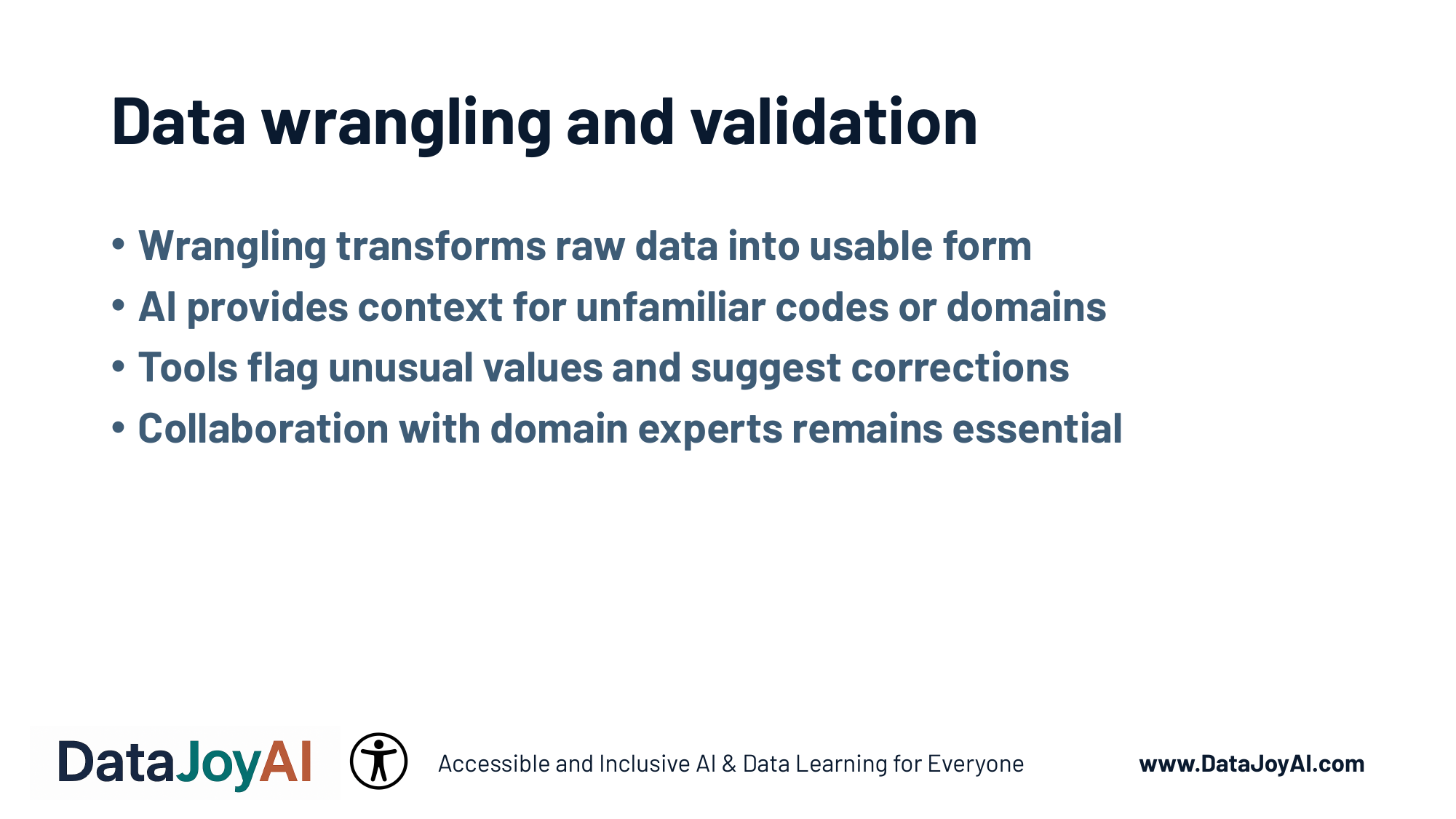

# Data wrangling and validation
Wrangling transforms raw data into usable form
AI provides context for unfamiliar codes or domains
Tools flag unusual values and suggest corrections
Collaboration with domain experts remains essential